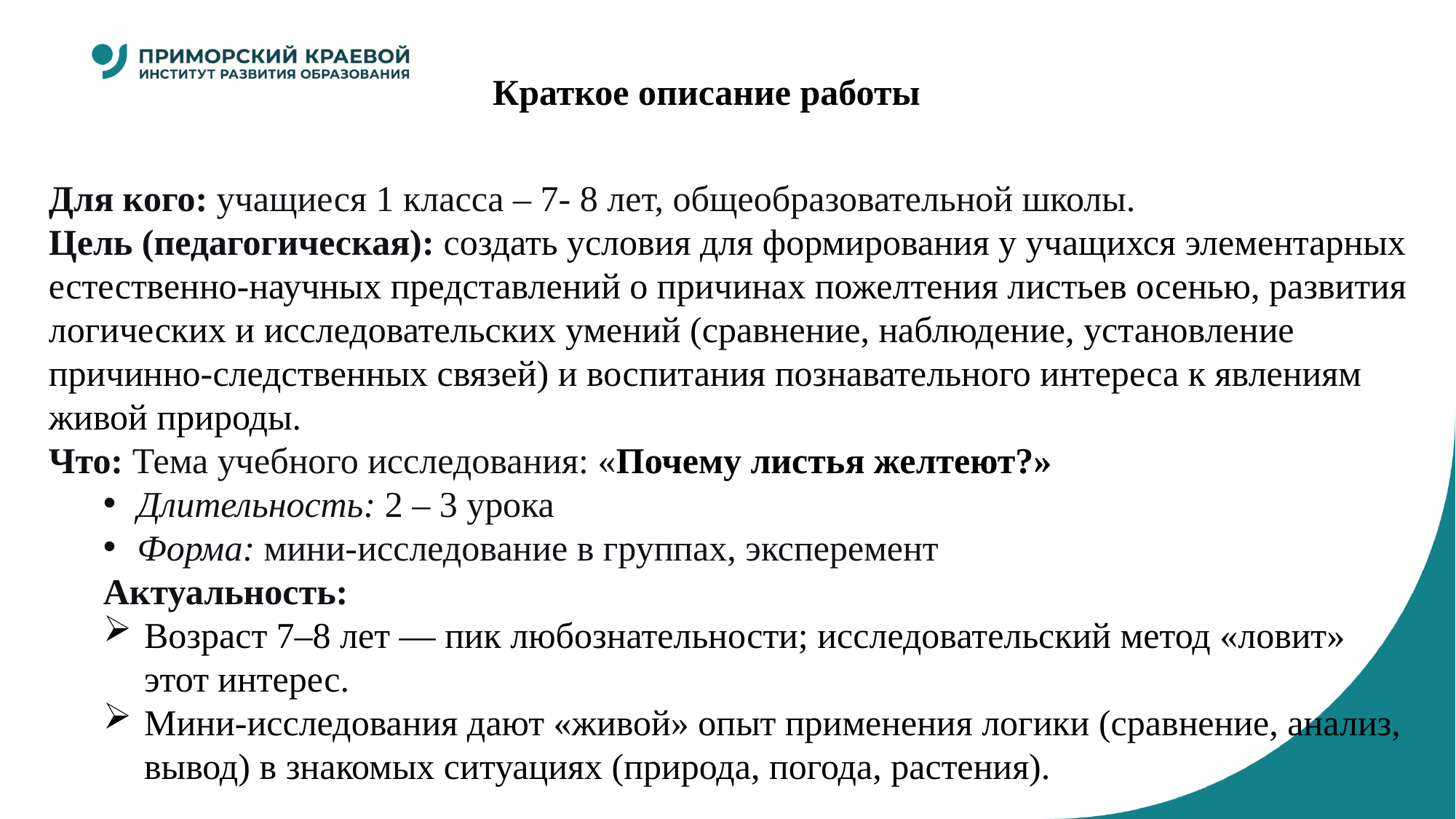

#
Краткое описание работы
Для кого: учащиеся 1 класса – 7- 8 лет, общеобразовательной школы.
Цель (педагогическая): создать условия для формирования у учащихся элементарных естественно‑научных представлений о причинах пожелтения листьев осенью, развития логических и исследовательских умений (сравнение, наблюдение, установление причинно‑следственных связей) и воспитания познавательного интереса к явлениям живой природы.
Что: Тема учебного исследования: «Почему листья желтеют?»
Длительность: 2 – 3 урока
Форма: мини-исследование в группах, эксперемент
Актуальность:
Возраст 7–8 лет — пик любознательности; исследовательский метод «ловит» этот интерес.
Мини‑исследования дают «живой» опыт применения логики (сравнение, анализ, вывод) в знакомых ситуациях (природа, погода, растения).